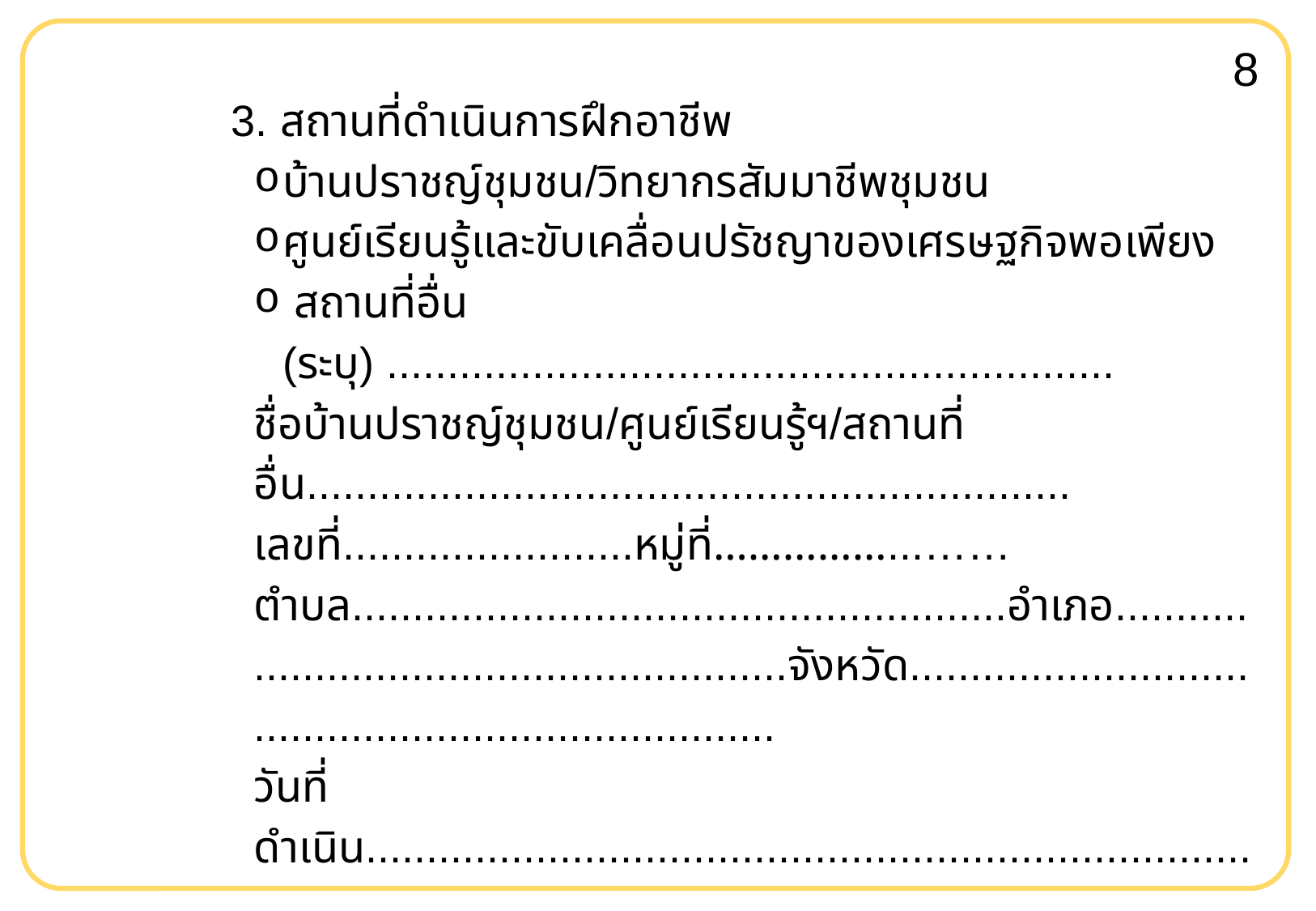

8
3. สถานที่ดำเนินการฝึกอาชีพ
บ้านปราชญ์ชุมชน/วิทยากรสัมมาชีพชุมชน
ศูนย์เรียนรู้และขับเคลื่อนปรัชญาของเศรษฐกิจพอเพียง
 สถานที่อื่น (ระบุ) ............................................................
ชื่อบ้านปราชญ์ชุมชน/ศูนย์เรียนรู้ฯ/สถานที่อื่น...............................................................
เลขที่........................หมู่ที่……………...……ตำบล......................................................อำเภอ.......................................................จังหวัด.......................................................................
วันที่ดำเนิน.......................................................................................................................
4. รูปแบบการฝึกอาชีพของครัวเรือนสัมมาชีพชุมชน
ฝึกปฏิบัติอาชีพเฉพาะราย
รวมกลุ่มฝึกปฏิบัติอาชีพ